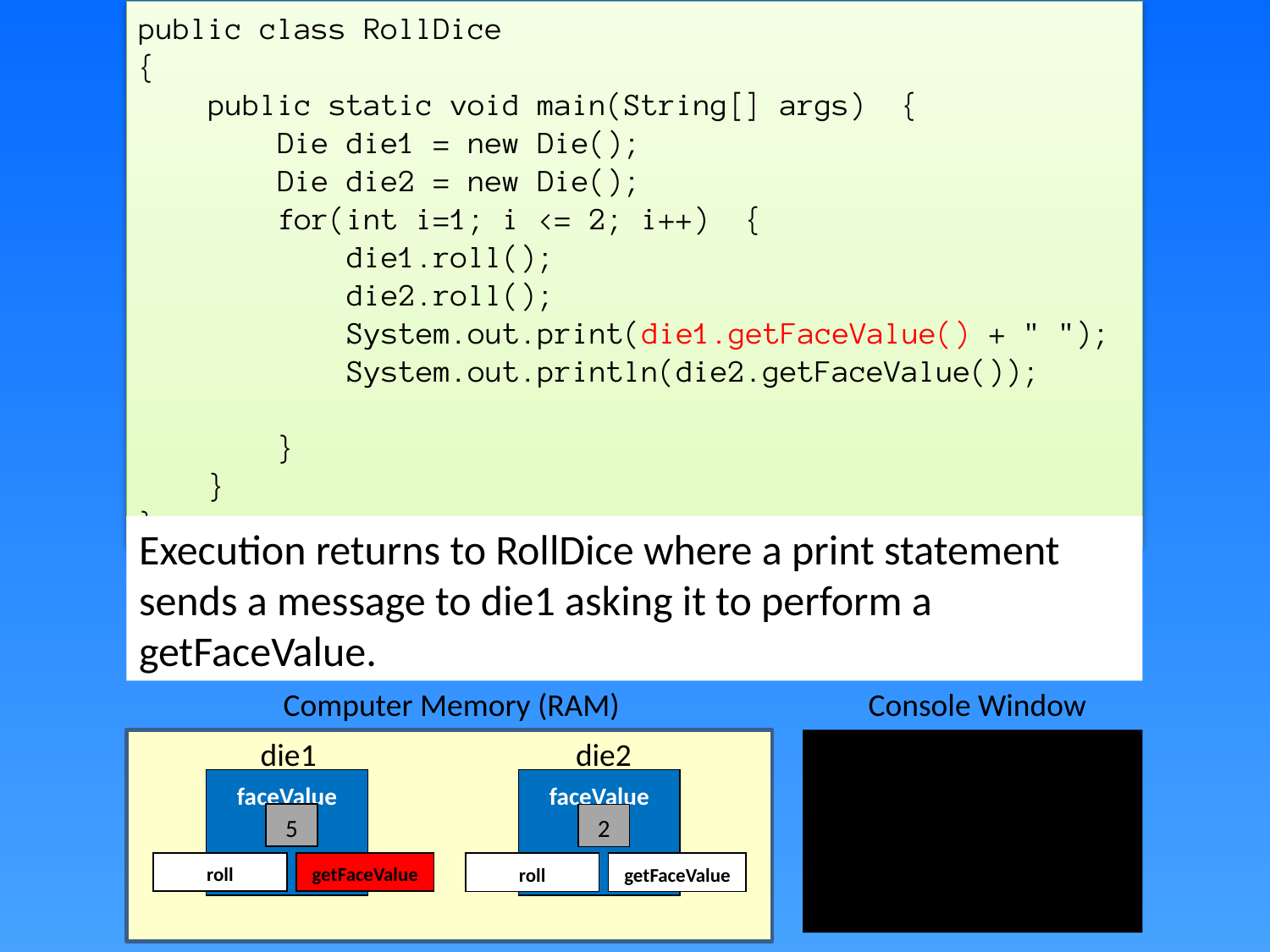

public class RollDice
{
    public static void main(String[] args)  {
        Die die1 = new Die();
        Die die2 = new Die();
        for(int i=1; i <= 2; i++)  {
            die1.roll();
            die2.roll();
            System.out.print(die1.getFaceValue() + " ");
            System.out.println(die2.getFaceValue());
        }
    }
}
Execution returns to RollDice where a print statement sends a message to die1 asking it to perform a getFaceValue.
Computer Memory (RAM)
Console Window
die1
die2

faceValue

5
roll
getFaceValue
faceValue

2
roll
getFaceValue